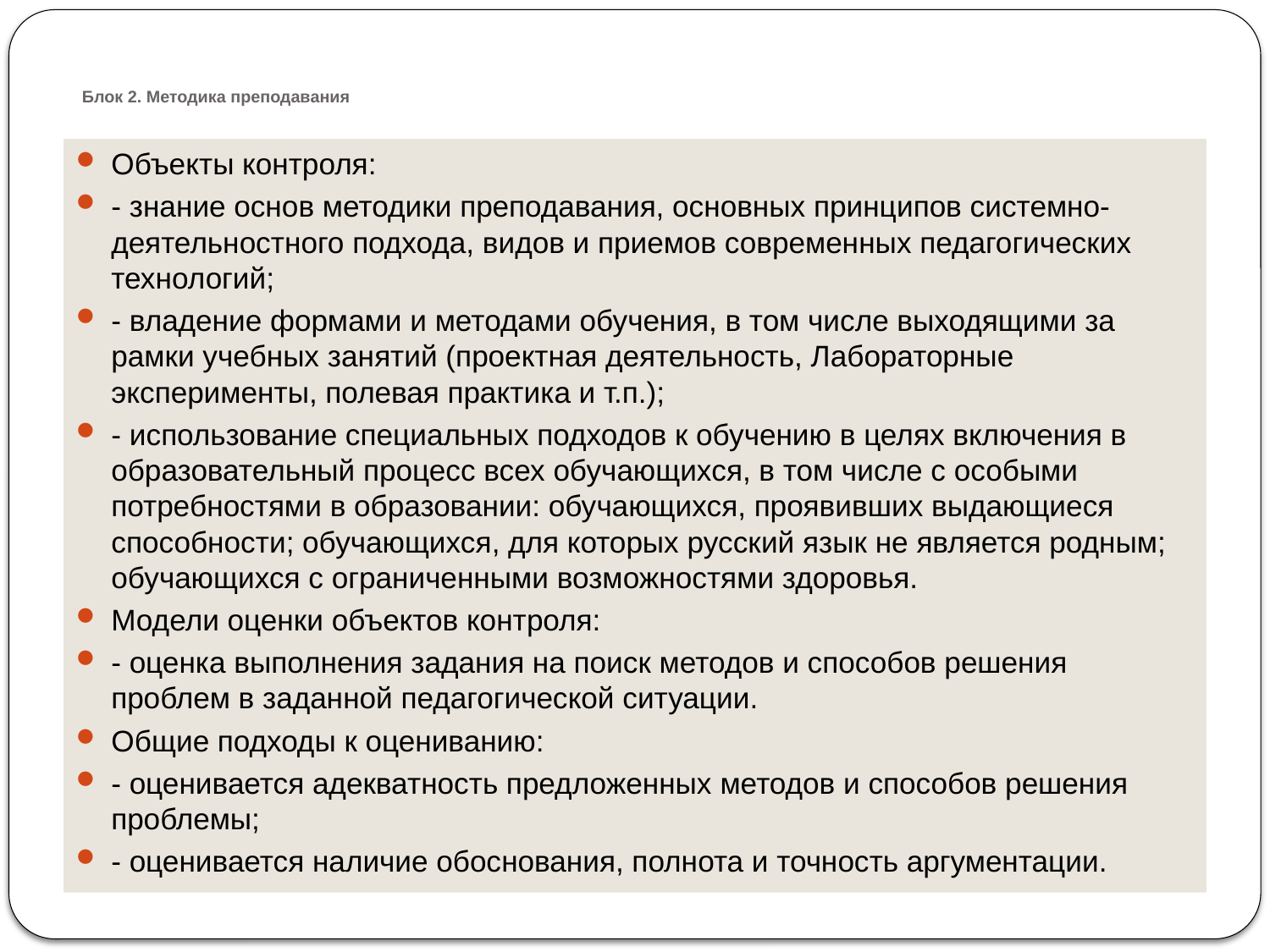

# Блок 2. Методика преподавания
Объекты контроля:
- знание основ методики преподавания, основных принципов системно-деятельностного подхода, видов и приемов современных педагогических технологий;
- владение формами и методами обучения, в том числе выходящими за рамки учебных занятий (проектная деятельность, Лабораторные эксперименты, полевая практика и т.п.);
- использование специальных подходов к обучению в целях включения в образовательный процесс всех обучающихся, в том числе с особыми потребностями в образовании: обучающихся, проявивших выдающиеся способности; обучающихся, для которых русский язык не является родным; обучающихся с ограниченными возможностями здоровья.
Модели оценки объектов контроля:
- оценка выполнения задания на поиск методов и способов решения проблем в заданной педагогической ситуации.
Общие подходы к оцениванию:
- оценивается адекватность предложенных методов и способов решения проблемы;
- оценивается наличие обоснования, полнота и точность аргументации.